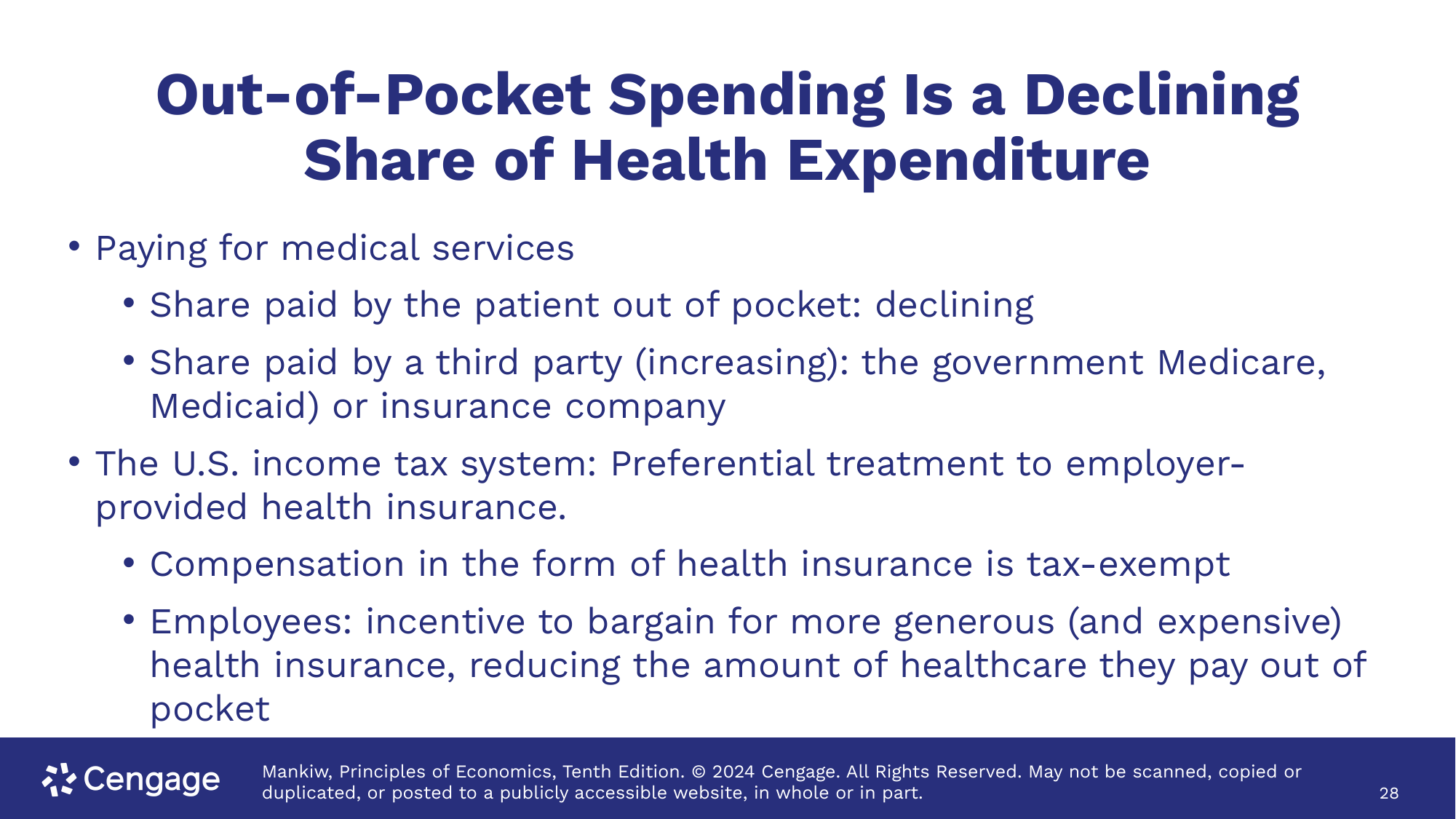

# Out-of-Pocket Spending Is a Declining Share of Health Expenditure
Paying for medical services
Share paid by the patient out of pocket: declining
Share paid by a third party (increasing): the government Medicare, Medicaid) or insurance company
The U.S. income tax system: Preferential treatment to employer-provided health insurance.
Compensation in the form of health insurance is tax-exempt
Employees: incentive to bargain for more generous (and expensive) health insurance, reducing the amount of healthcare they pay out of pocket